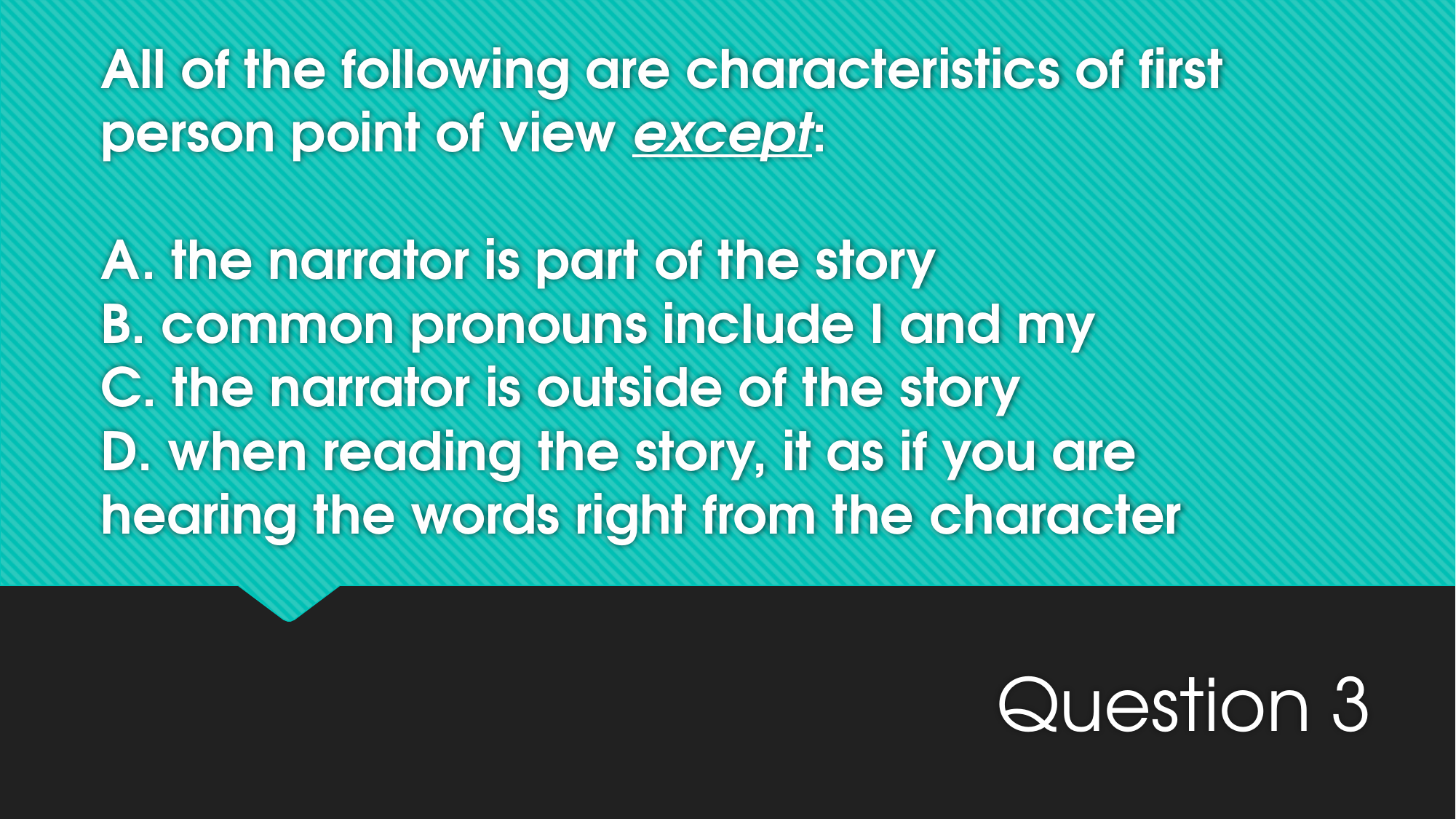

# All of the following are characteristics of first person point of view except: A. the narrator is part of the story B. common pronouns include I and my C. the narrator is outside of the story D. when reading the story, it as if you are hearing the words right from the character
Question 3